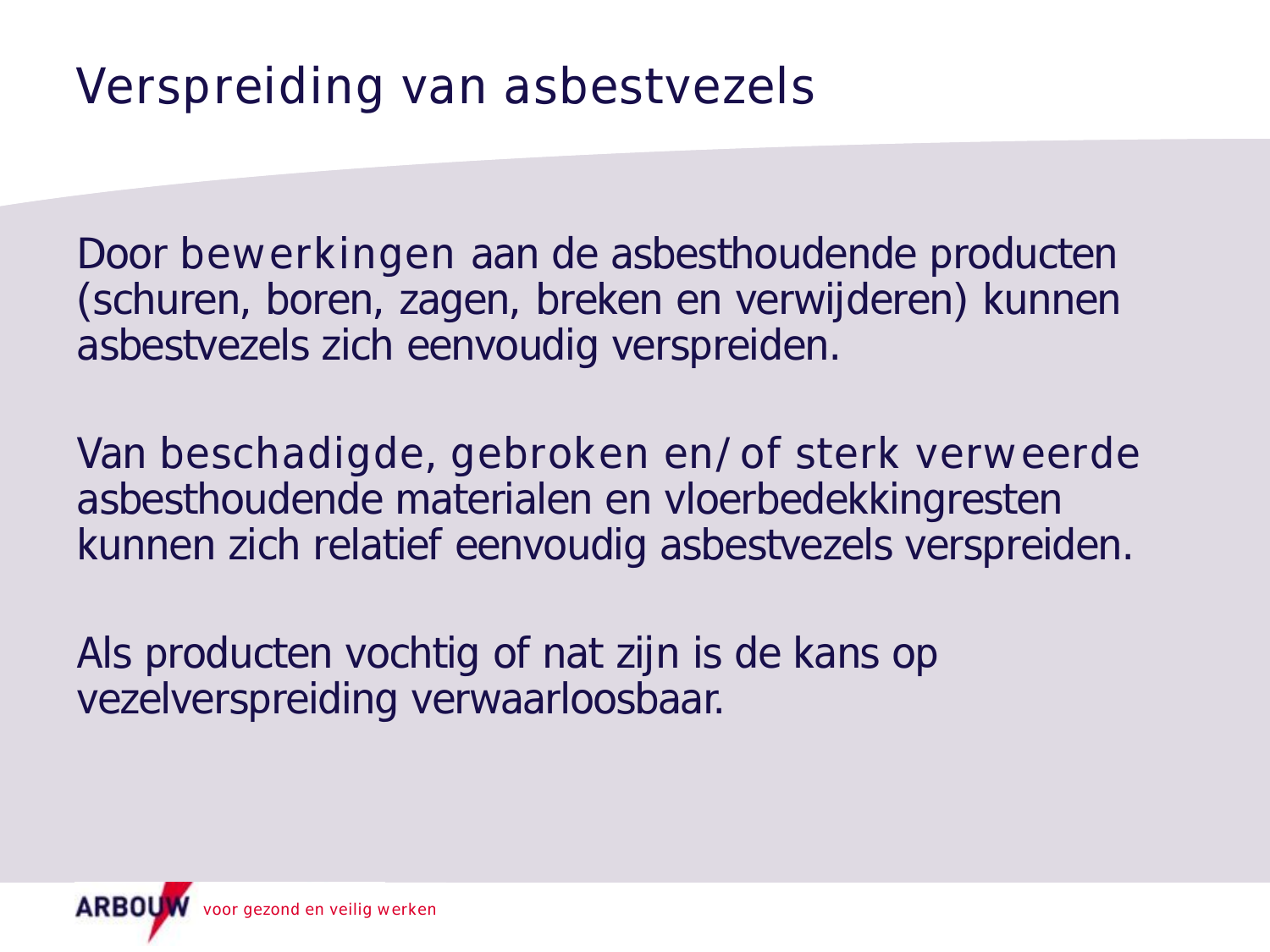

# Verspreiding van asbestvezels
Door bewerkingen aan de asbesthoudende producten (schuren, boren, zagen, breken en verwijderen) kunnen asbestvezels zich eenvoudig verspreiden.

Van beschadigde, gebroken en/of sterk verweerde asbesthoudende materialen en vloerbedekkingresten kunnen zich relatief eenvoudig asbestvezels verspreiden.

Als producten vochtig of nat zijn is de kans op vezelverspreiding verwaarloosbaar.